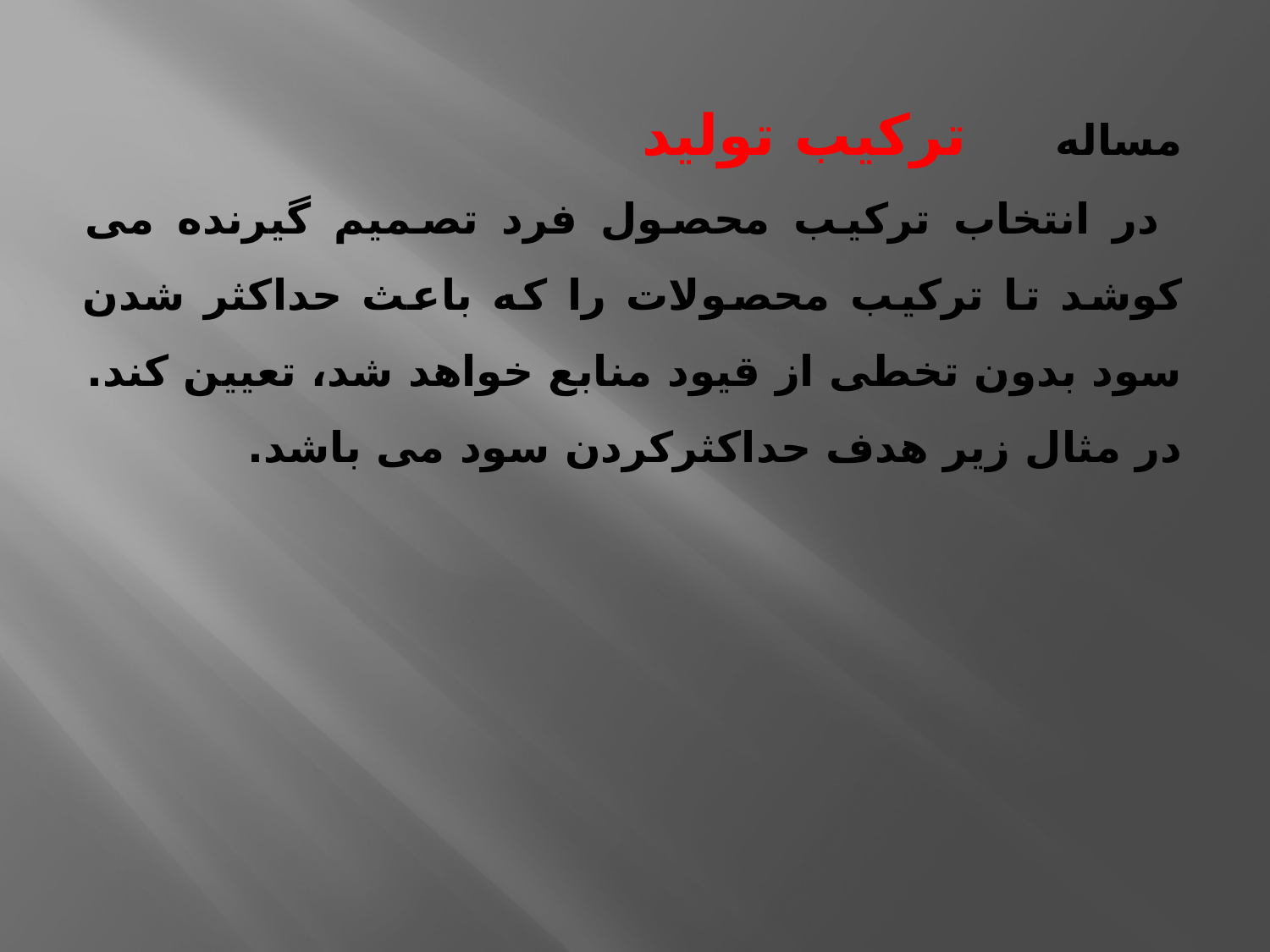

مساله      ترکیب تولید
 در انتخاب ترکیب محصول فرد تصمیم گیرنده می کوشد تا ترکیب محصولات را که باعث حداکثر شدن سود بدون تخطی از قیود منابع خواهد شد، تعیین کند.
در مثال زیر هدف حداکثرکردن سود می باشد.